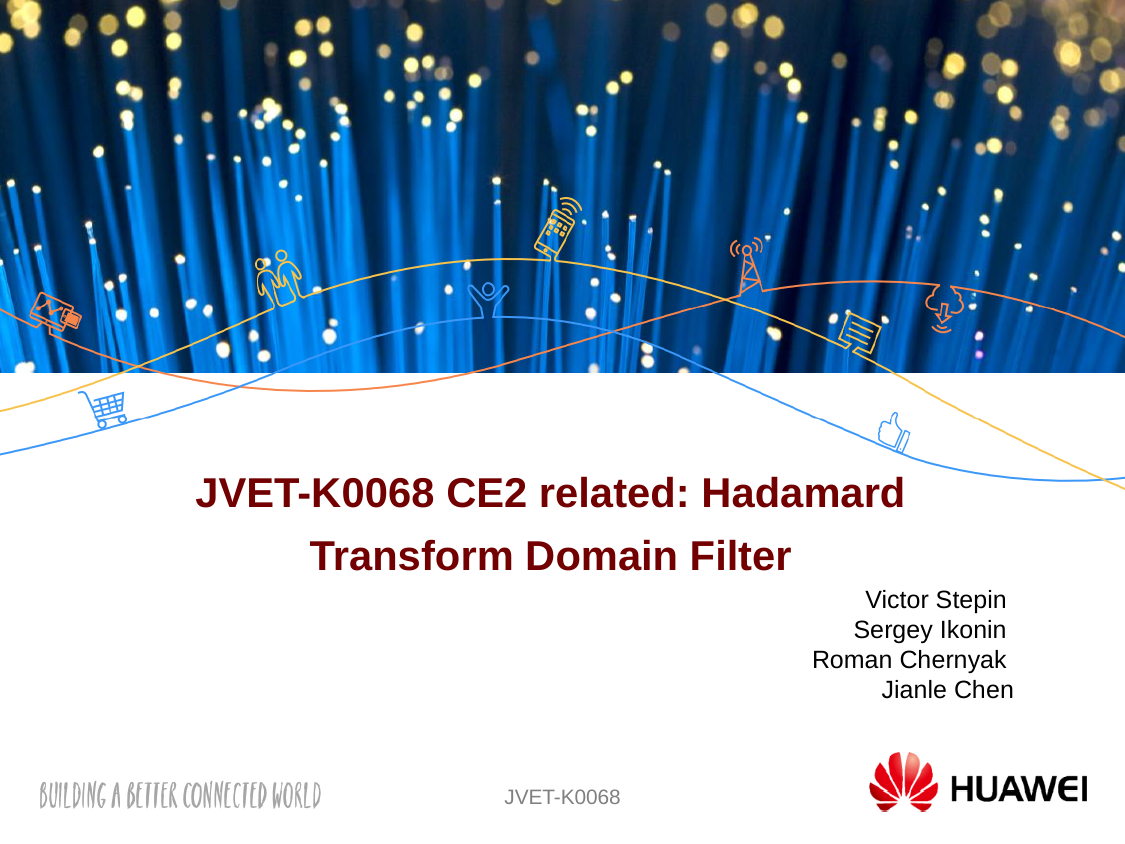

# JVET-K0068 CE2 related: Hadamard Transform Domain Filter
Victor Stepin
Sergey Ikonin
Roman Chernyak
Jianle Chen